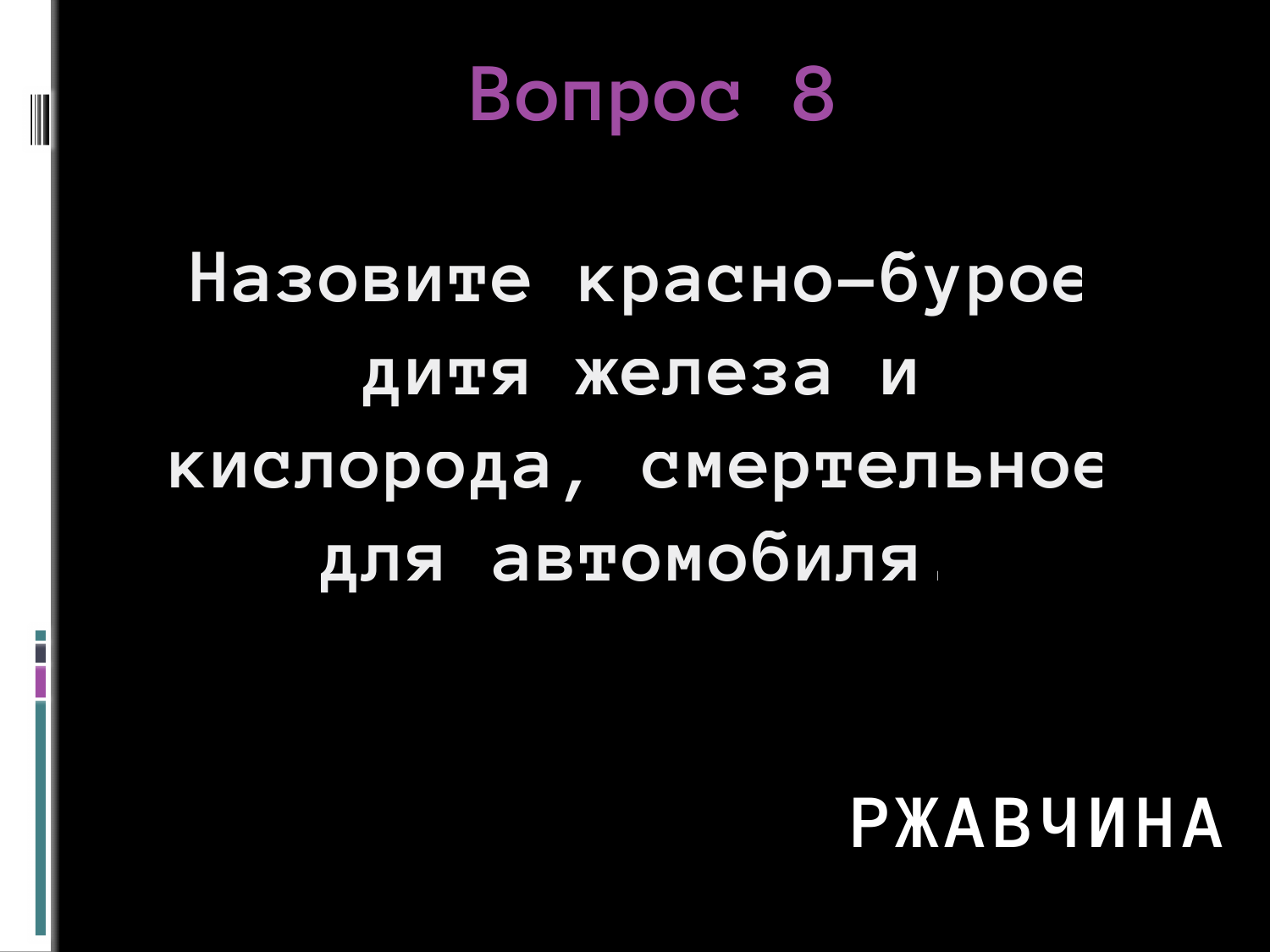

# Вопрос 8
Назовите красно-бурое дитя железа и кислорода, смертельное для автомобиля.
ржавчина